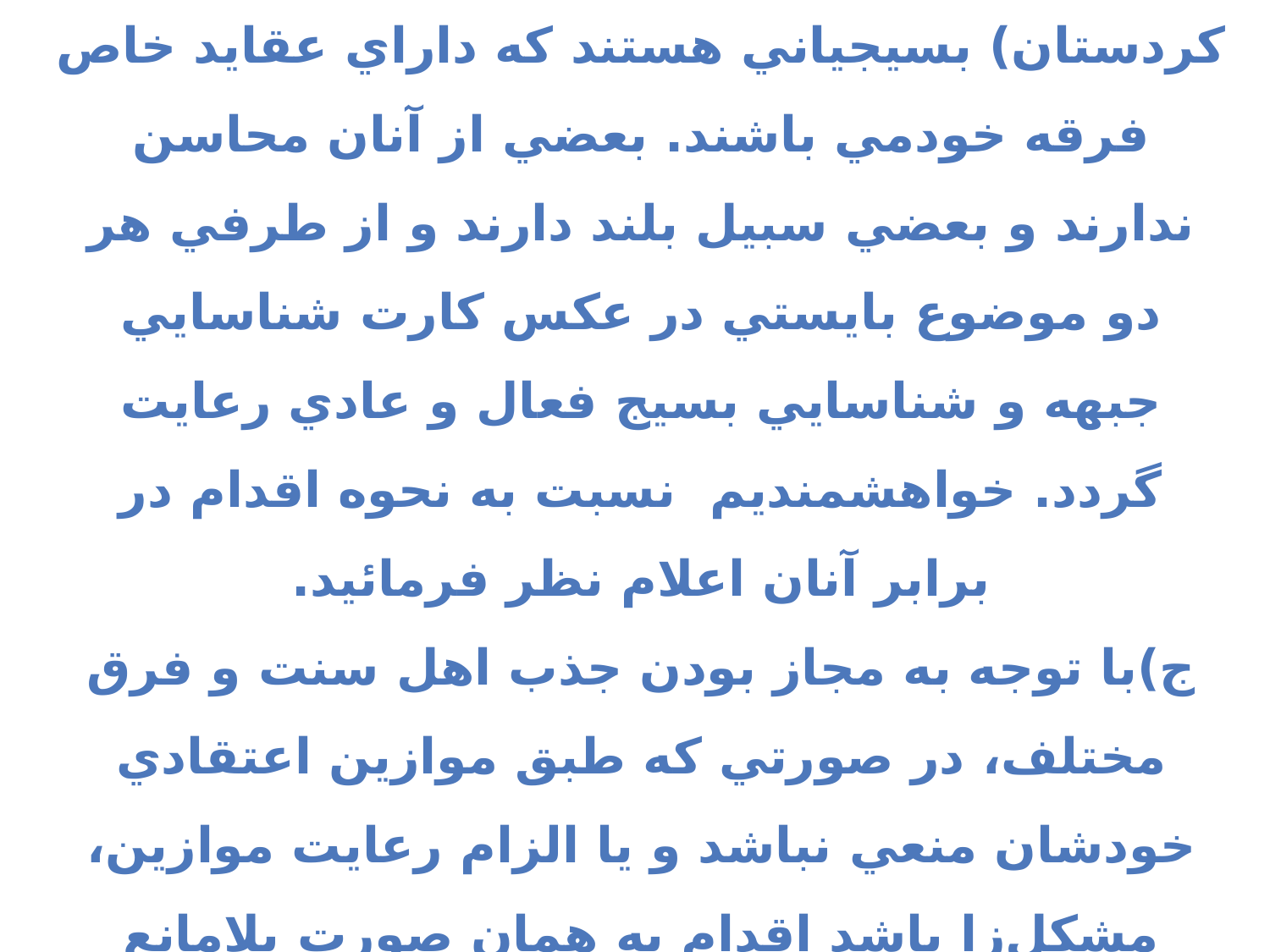

س9)در بعضي از مناطق همانند (كرمانشاه ـ كردستان) بسيجياني هستند كه داراي عقايد خاص فرقه خودمي باشند. بعضي از آنان محاسن ندارند و بعضي سبيل بلند دارند و از طرفي هر دو موضوع بايستي در عكس كارت شناسايي جبهه و شناسايي بسيج فعال و عادي رعايت گردد. خواهشمنديم  نسبت به نحوه اقدام در برابر آنان اعلام نظر فرمائيد.
ج)با توجه به مجاز بودن جذب اهل سنت و فرق مختلف،‌ در صورتي كه طبق موازين اعتقادي خودشان منعي نباشد و يا الزام رعايت موازين، مشكل‌زا باشد اقدام به همان صورت بلامانع است.